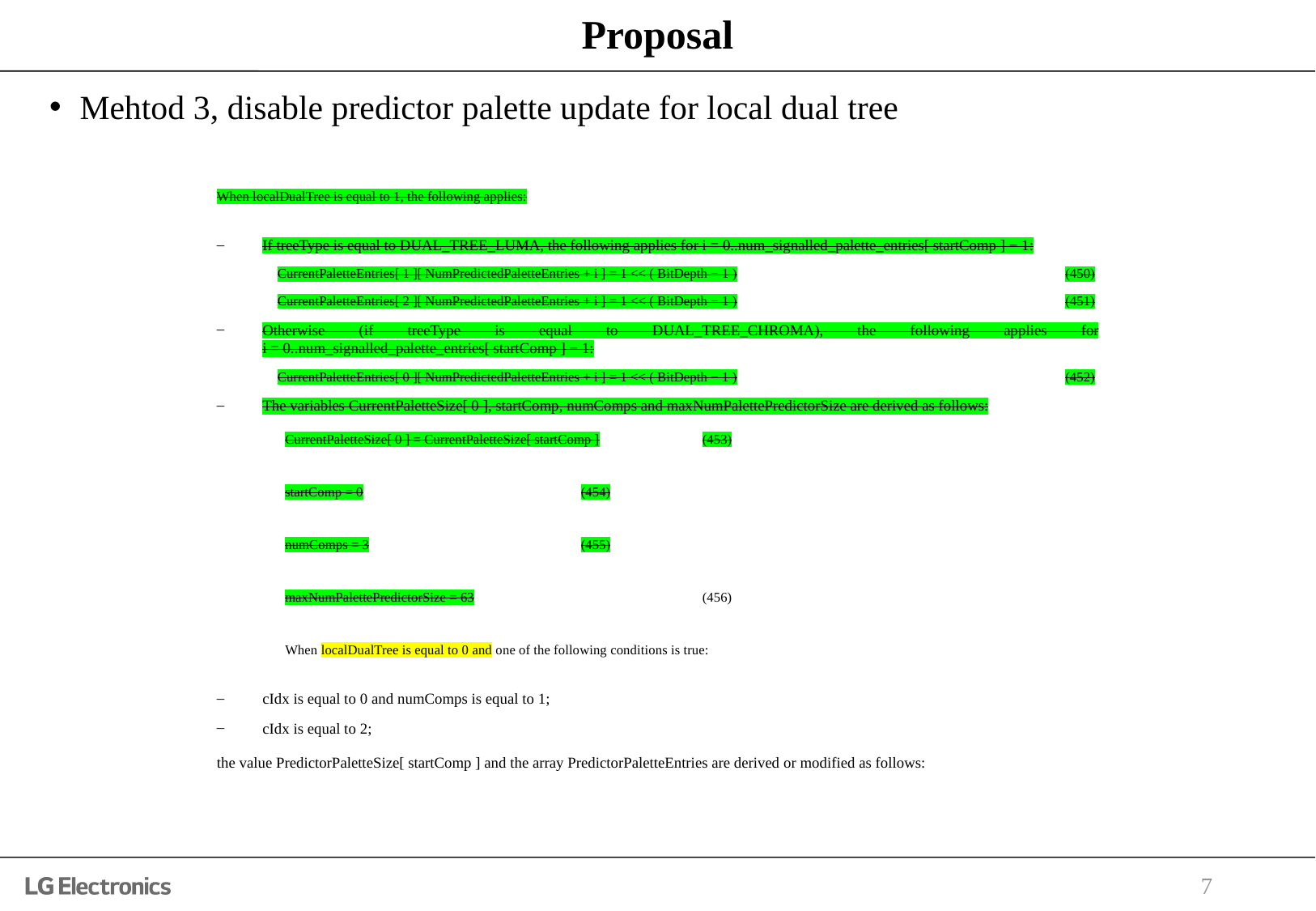

# Proposal
Mehtod 3, disable predictor palette update for local dual tree

When localDualTree is equal to 1, the following applies:
If treeType is equal to DUAL_TREE_LUMA, the following applies for i = 0..num_signalled_palette_entries[ startComp ] − 1:
CurrentPaletteEntries[ 1 ][ NumPredictedPaletteEntries + i ] = 1 << ( BitDepth − 1 )	(450)
CurrentPaletteEntries[ 2 ][ NumPredictedPaletteEntries + i ] = 1 << ( BitDepth − 1 )	(451)
Otherwise (if treeType is equal to DUAL_TREE_CHROMA), the following applies for i = 0..num_signalled_palette_entries[ startComp ] − 1:
CurrentPaletteEntries[ 0 ][ NumPredictedPaletteEntries + i ] = 1 << ( BitDepth − 1 )	(452)
The variables CurrentPaletteSize[ 0 ], startComp, numComps and maxNumPalettePredictorSize are derived as follows:
CurrentPaletteSize[ 0 ] = CurrentPaletteSize[ startComp ]	(453)
startComp = 0		(454)
numComps = 3		(455)
maxNumPalettePredictorSize = 63		(456)
When localDualTree is equal to 0 and one of the following conditions is true:
cIdx is equal to 0 and numComps is equal to 1;
cIdx is equal to 2;
the value PredictorPaletteSize[ startComp ] and the array PredictorPaletteEntries are derived or modified as follows:
7